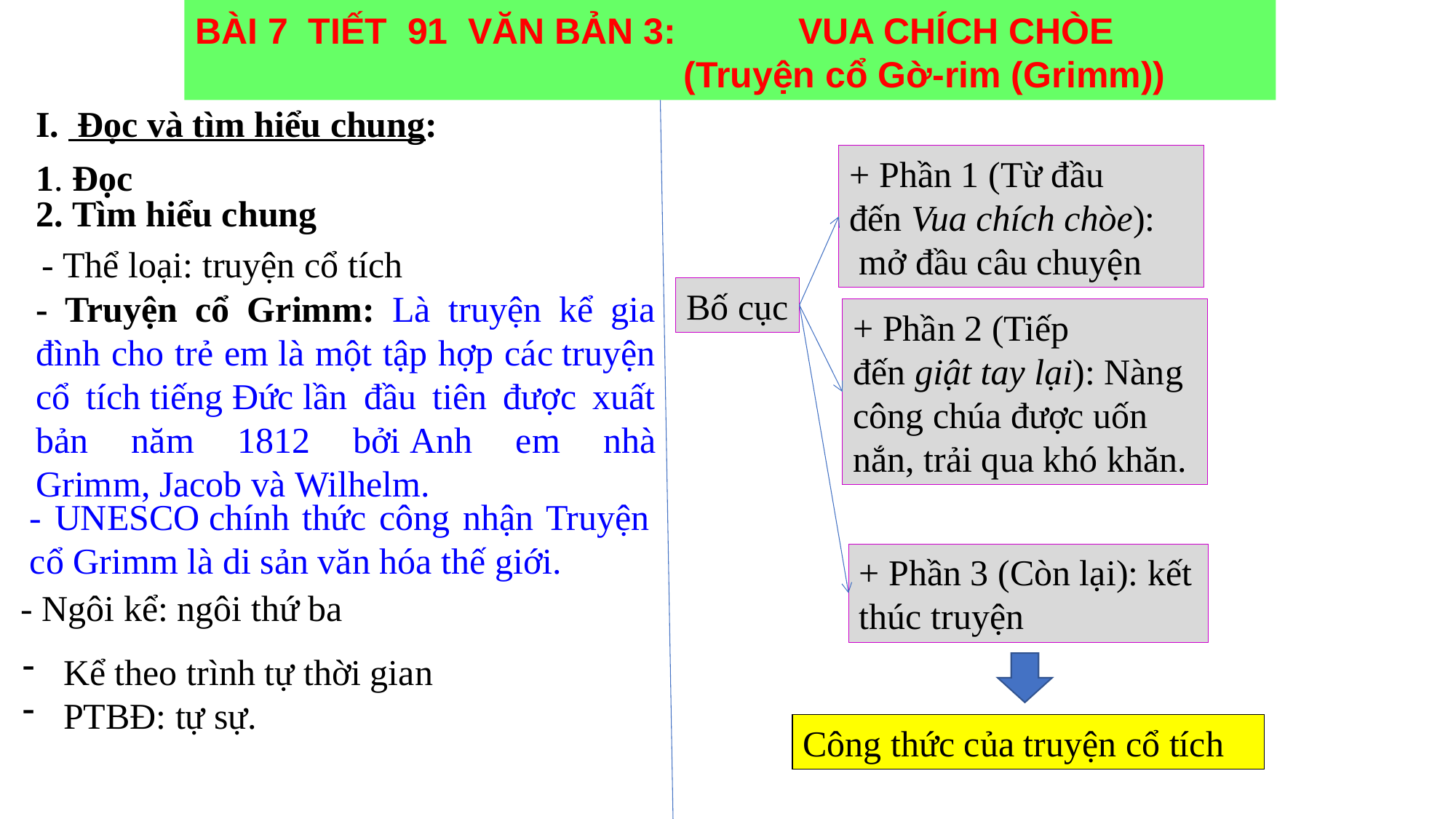

BÀI 7  TIẾT  91  VĂN BẢN 3:            VUA CHÍCH CHÒE
                                                (Truyện cổ Gờ-rim (Grimm))
I.  Đọc và tìm hiểu chung:
1. Đọc

+ Phần 1 (Từ đầu đến Vua chích chòe):
 mở đầu câu chuyện
2. Tìm hiểu chung
- Thể loại: truyện cổ tích
Bố cục
- Truyện cổ Grimm: Là truyện kể gia đình cho trẻ em là một tập hợp các truyện cổ tích tiếng Đức lần đầu tiên được xuất bản năm 1812 bởi Anh em nhà Grimm, Jacob và Wilhelm.
+ Phần 2 (Tiếp đến giật tay lại): Nàng
công chúa được uốn nắn, trải qua khó khăn.
- UNESCO chính thức công nhận Truyện cổ Grimm là di sản văn hóa thế giới.
+ Phần 3 (Còn lại): kết thúc truyện
- Ngôi kể: ngôi thứ ba
Kể theo trình tự thời gian
PTBĐ: tự sự.

Công thức của truyện cổ tích